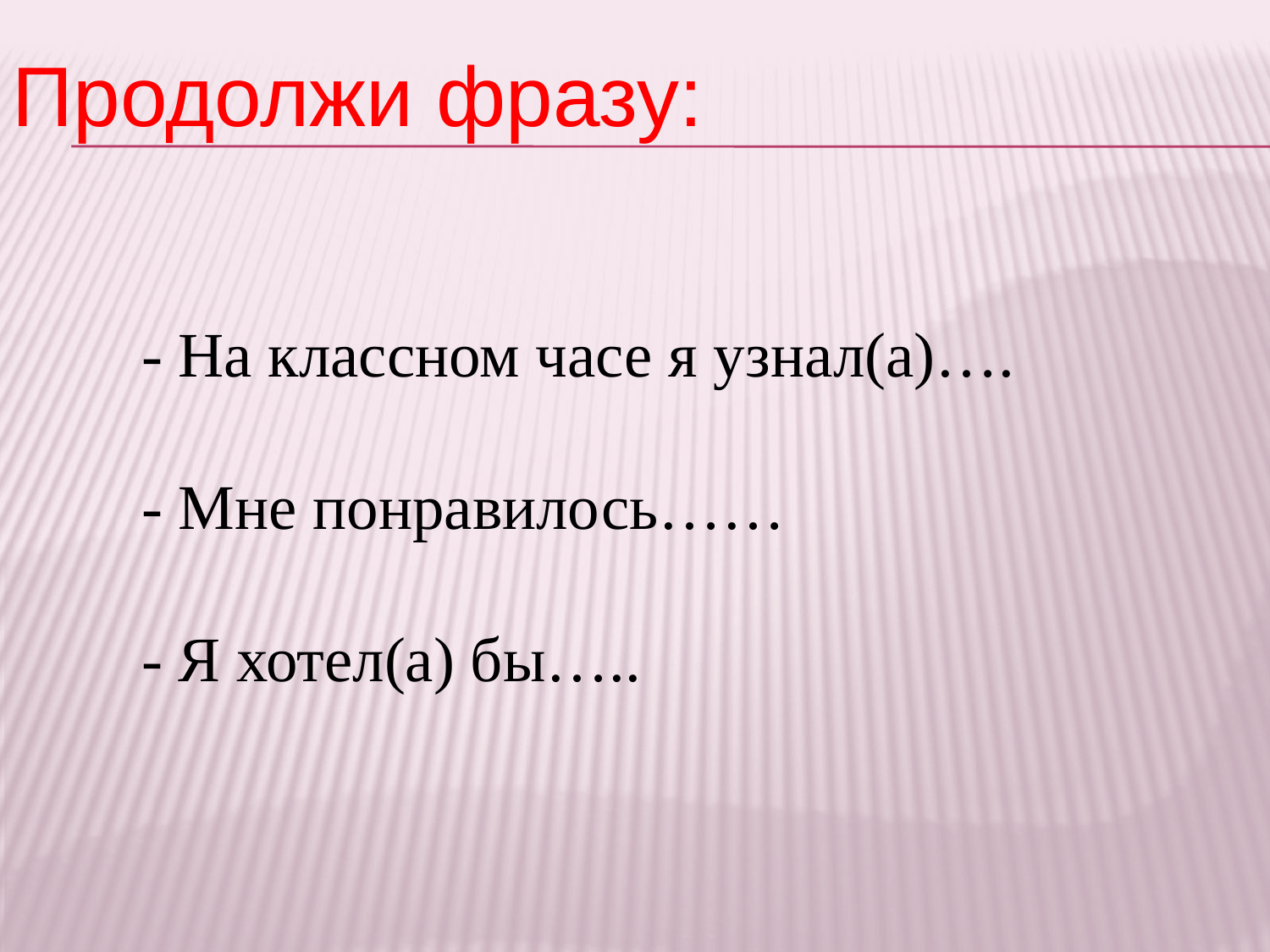

Продолжи фразу:

- На классном часе я узнал(а)….

- Мне понравилось……

- Я хотел(а) бы…..